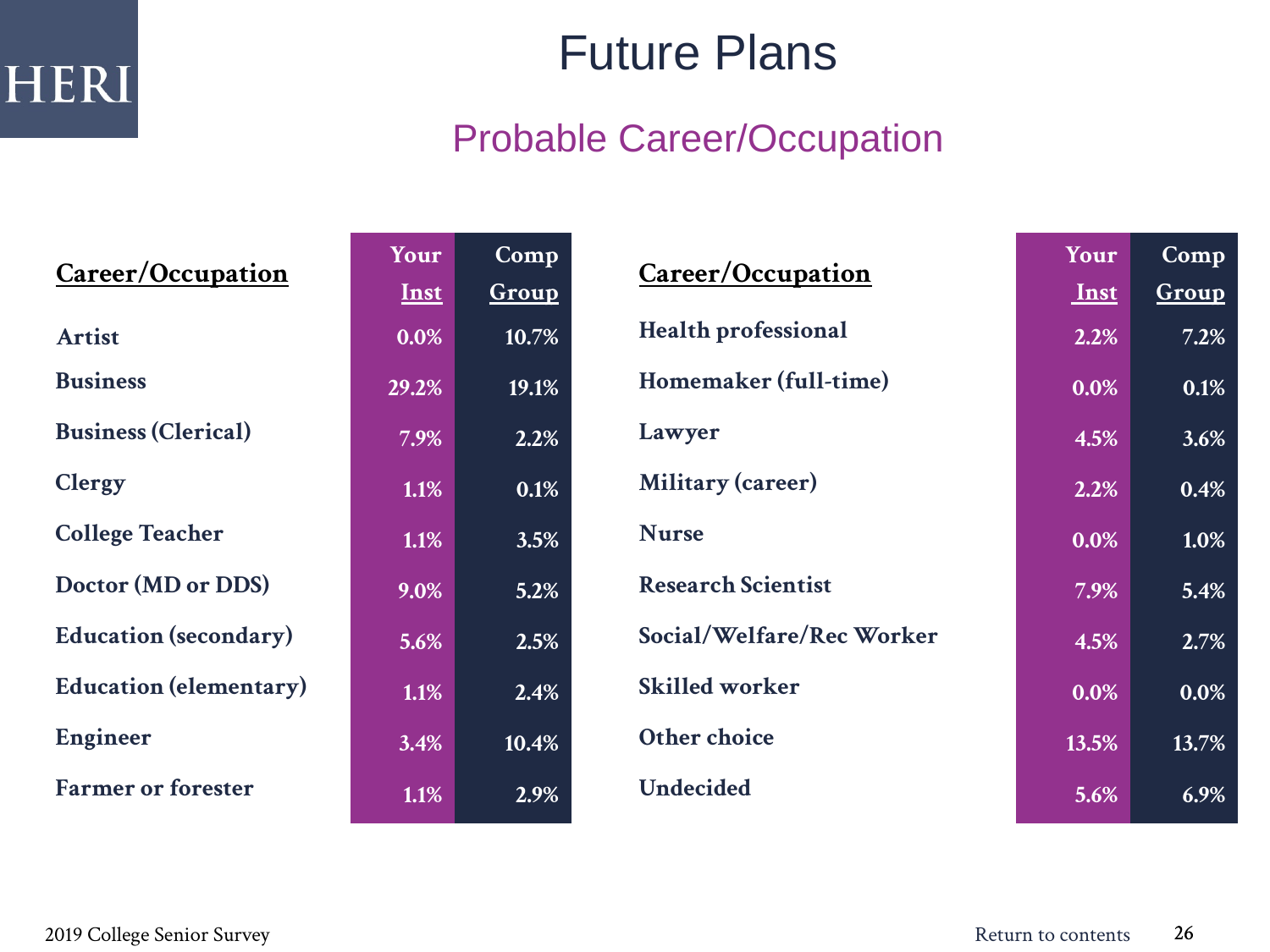

Future Plans
Probable Career/Occupation
| Career/Occupation | Your Inst | Comp Group |  | Career/Occupation | Your Inst | Comp Group |
| --- | --- | --- | --- | --- | --- | --- |
| Artist | 0.0% | 10.7% |  | Health professional | 2.2% | 7.2% |
| Business | 29.2% | 19.1% |  | Homemaker (full-time) | 0.0% | 0.1% |
| Business (Clerical) | 7.9% | 2.2% |  | Lawyer | 4.5% | 3.6% |
| Clergy | 1.1% | 0.1% |  | Military (career) | 2.2% | 0.4% |
| College Teacher | 1.1% | 3.5% |  | Nurse | 0.0% | 1.0% |
| Doctor (MD or DDS) | 9.0% | 5.2% |  | Research Scientist | 7.9% | 5.4% |
| Education (secondary) | 5.6% | 2.5% |  | Social/Welfare/Rec Worker | 4.5% | 2.7% |
| Education (elementary) | 1.1% | 2.4% |  | Skilled worker | 0.0% | 0.0% |
| Engineer | 3.4% | 10.4% |  | Other choice | 13.5% | 13.7% |
| Farmer or forester | 1.1% | 2.9% |  | Undecided | 5.6% | 6.9% |
2019 College Senior Survey
26
26